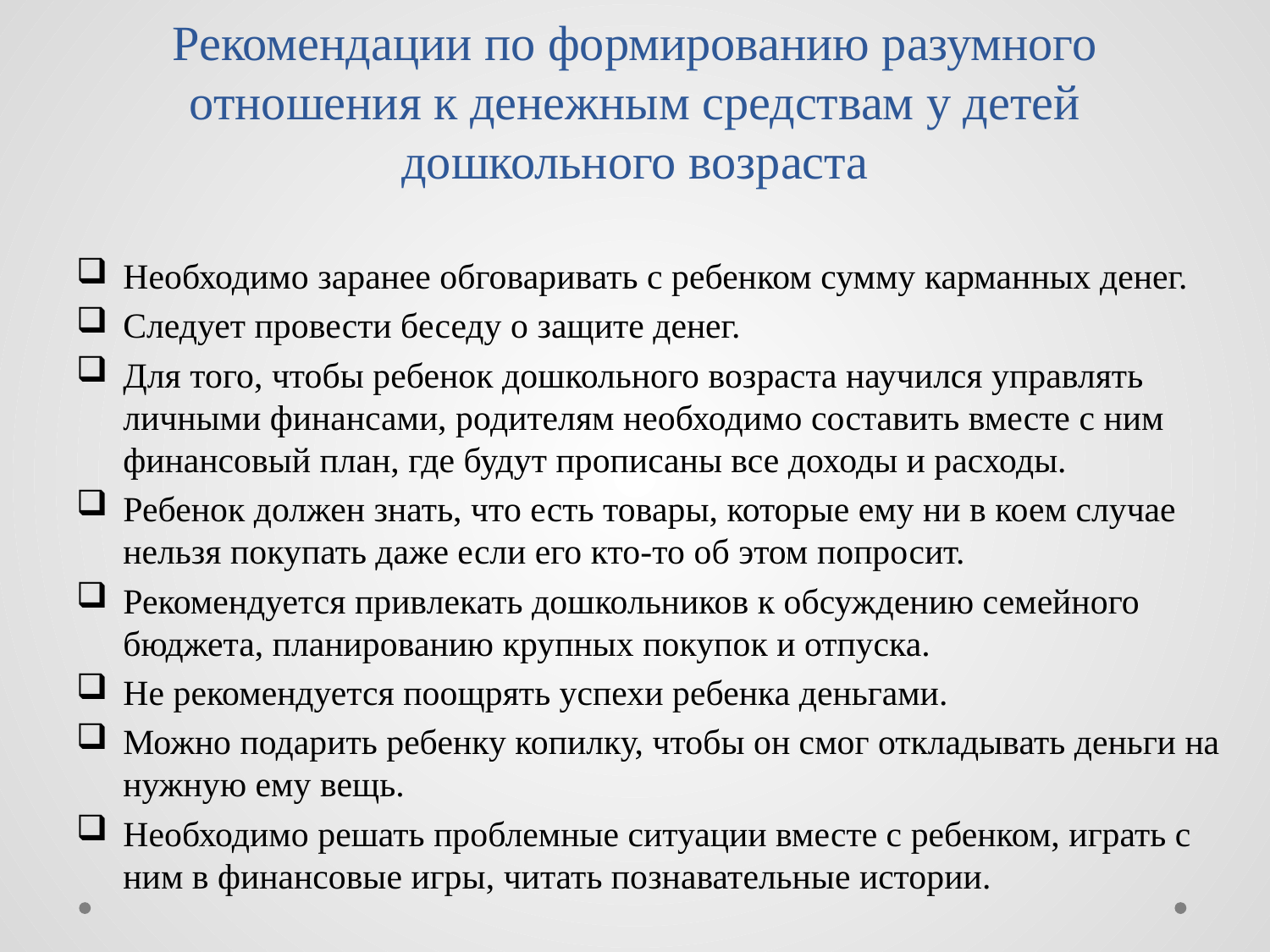

# Рекомендации по формированию разумного отношения к денежным средствам у детей дошкольного возраста
Необходимо заранее обговаривать с ребенком сумму карманных денег.
Следует провести беседу о защите денег.
Для того, чтобы ребенок дошкольного возраста научился управлять личными финансами, родителям необходимо составить вместе с ним финансовый план, где будут прописаны все доходы и расходы.
Ребенок должен знать, что есть товары, которые ему ни в коем случае нельзя покупать даже если его кто-то об этом попросит.
Рекомендуется привлекать дошкольников к обсуждению семейного бюджета, планированию крупных покупок и отпуска.
Не рекомендуется поощрять успехи ребенка деньгами.
Можно подарить ребенку копилку, чтобы он смог откладывать деньги на нужную ему вещь.
Необходимо решать проблемные ситуации вместе с ребенком, играть с ним в финансовые игры, читать познавательные истории.